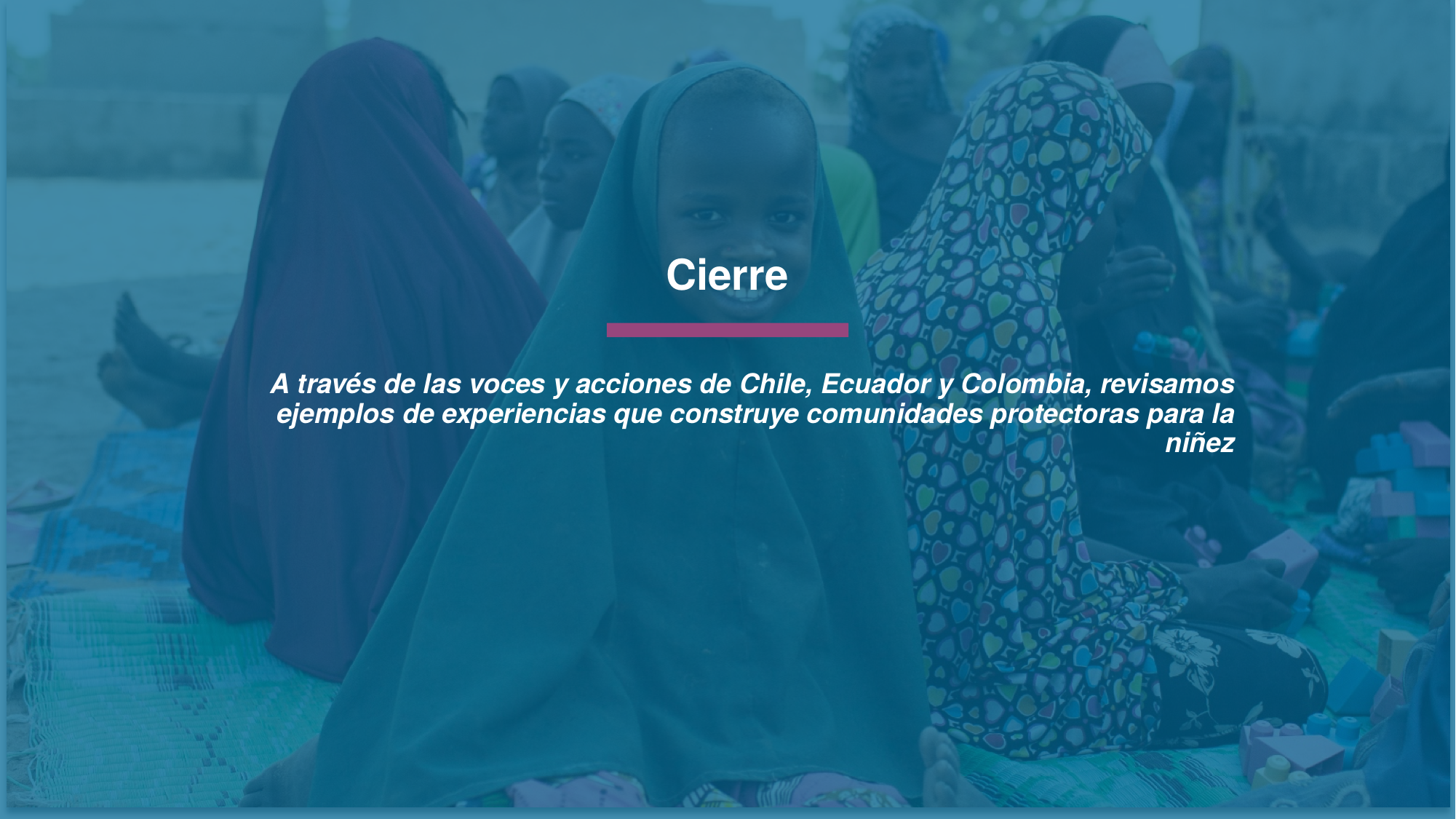

Cierre
A través de las voces y acciones de Chile, Ecuador y Colombia, revisamos ejemplos de experiencias que construye comunidades protectoras para la niñez